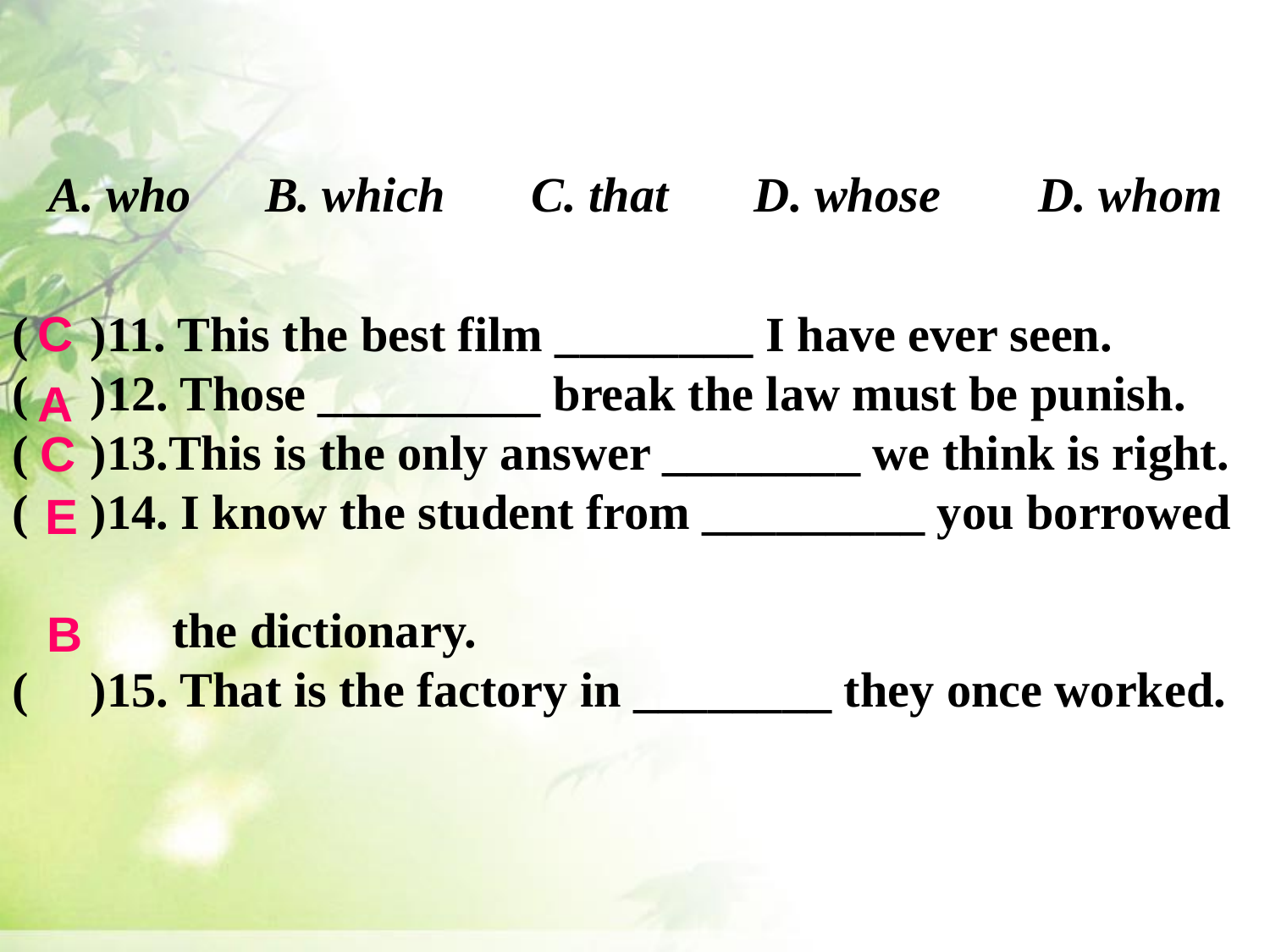

A. who      B. which       C. that       D. whose        D. whom
(     )11. This the best film ________ I have ever seen.
(     )12. Those _________ break the law must be punish.
(     )13.This is the only answer ________ we think is right.
(     )14. I know the student from _________ you borrowed
             the dictionary.
(     )15. That is the factory in ________ they once worked.
C
A
C
E
B